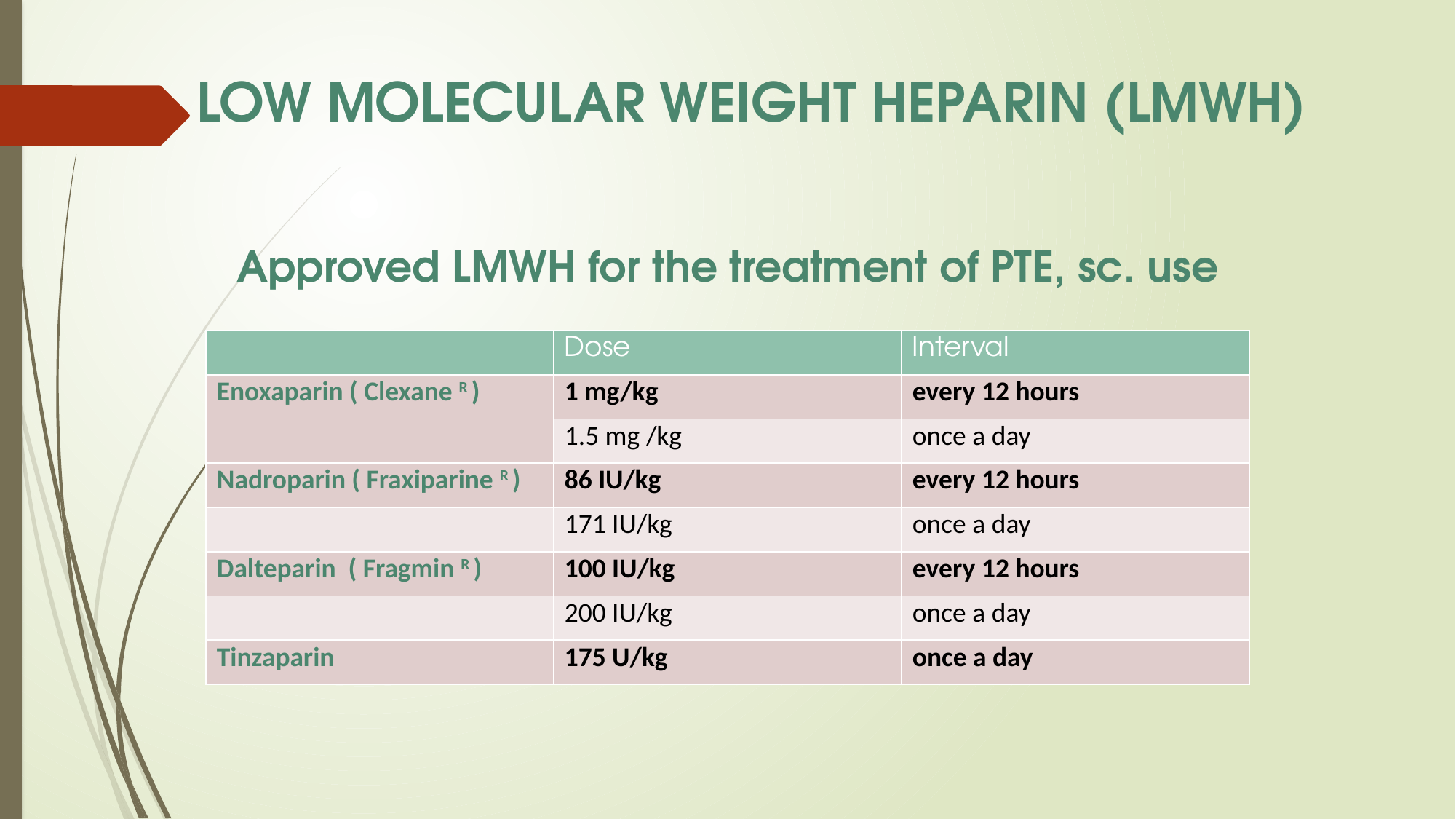

# LOW MOLECULAR WEIGHT HEPARIN (LMWH)
Approved LMWH for the treatment of PTE, sc. use
|  | Dose | Interval |
| --- | --- | --- |
| Enoxaparin ( Clexane R ) | 1 mg/kg | every 12 hours |
|  | 1.5 mg /kg | once a day |
| Nadroparin ( Fraxiparine R ) | 86 IU/kg | every 12 hours |
|  | 171 IU/kg | once a day |
| Dalteparin ( Fragmin R ) | 100 IU/kg | every 12 hours |
|  | 200 IU/kg | once a day |
| Tinzaparin | 175 U/kg | once a day |